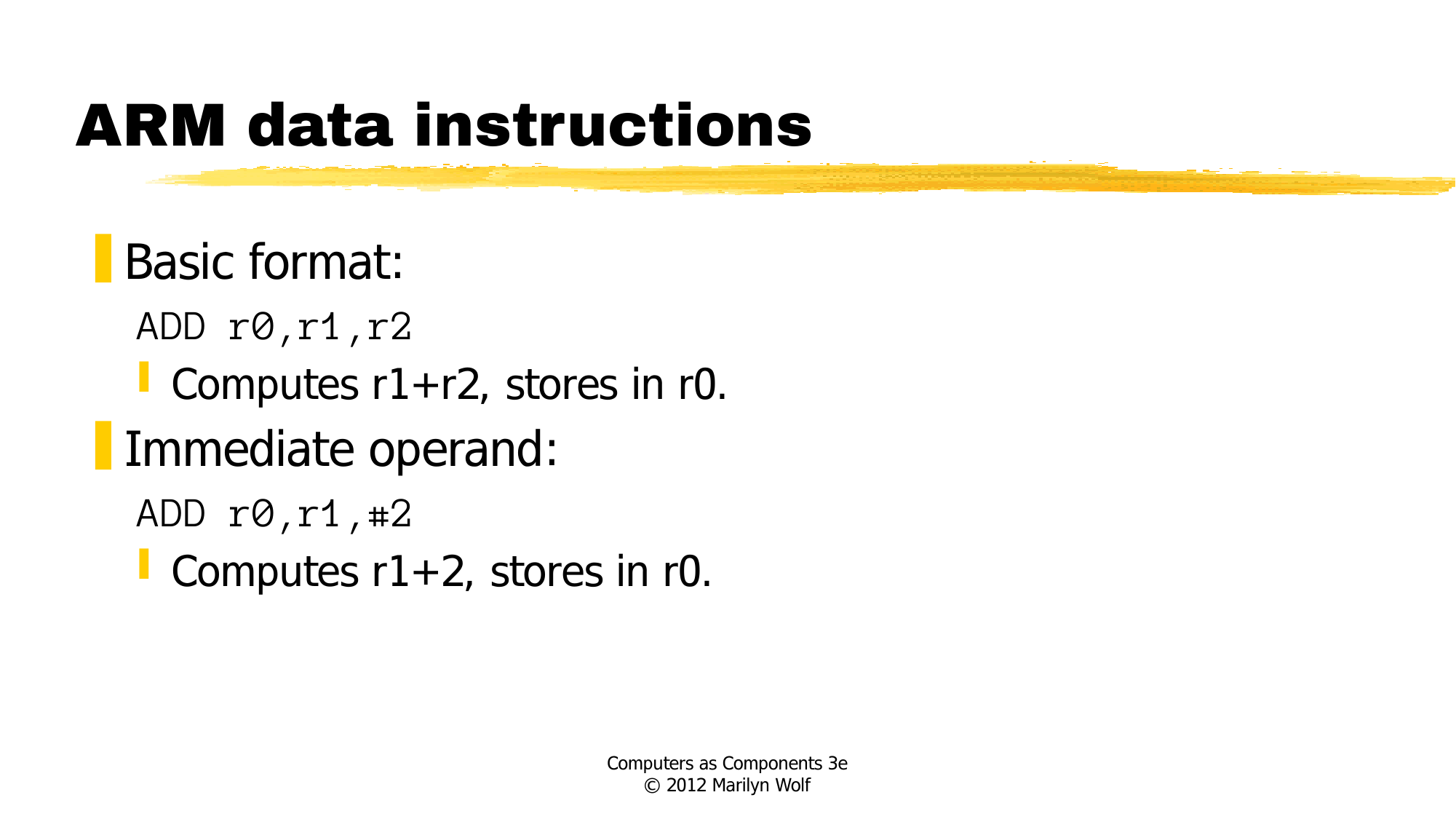

# ARM data instructions
Basic format:
ADD r0,r1,r2
Computes r1+r2, stores in r0.
Immediate operand:
ADD r0,r1,#2
Computes r1+2, stores in r0.